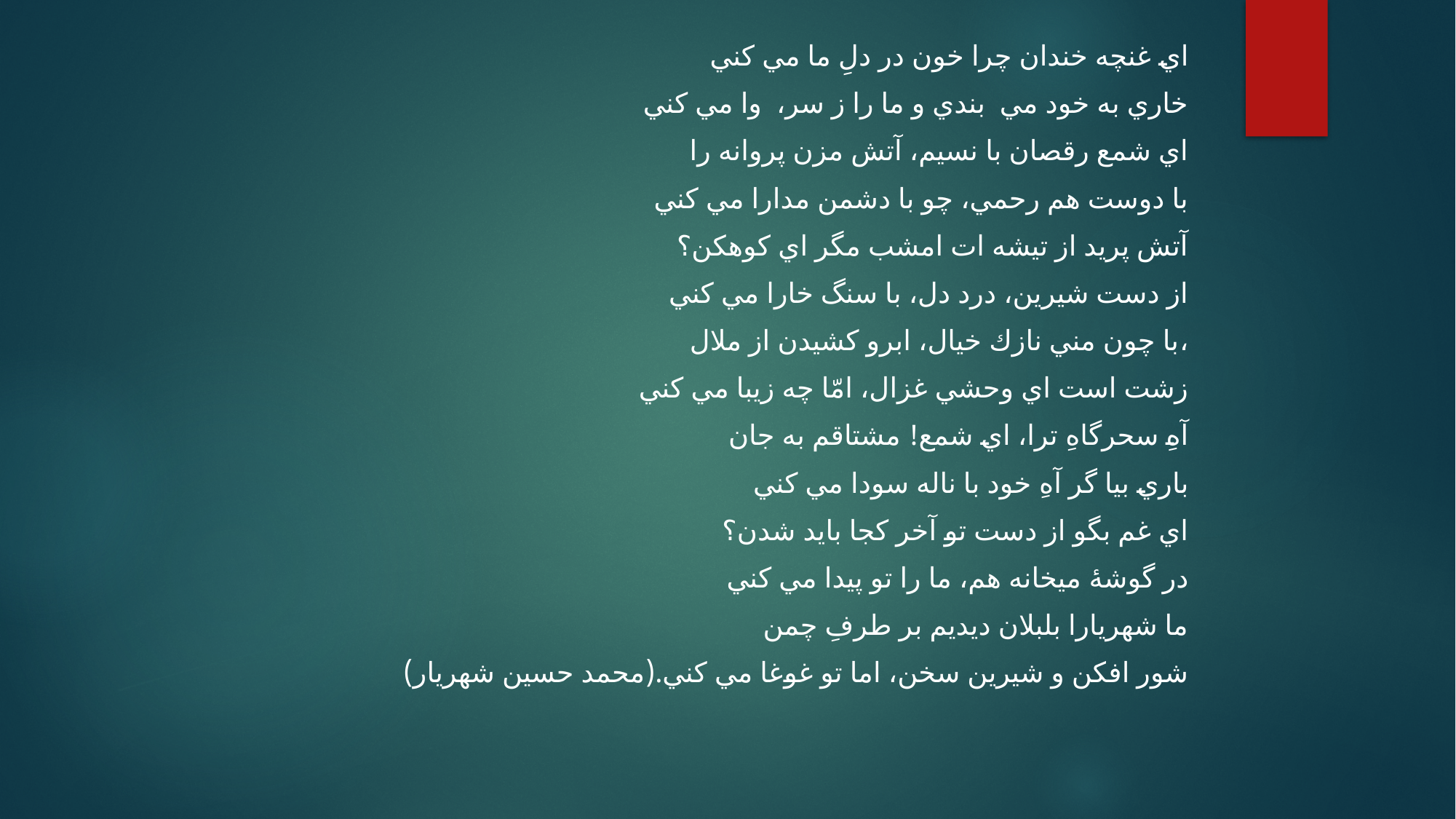

اي غنچه خندان چرا خون در دلِ ما مي كني
خاري به خود مي  بندي و ما را ز سر،  وا مي كني
اي شمع رقصان با نسيم، آتش مزن پروانه را
با دوست هم رحمي، چو با دشمن مدارا مي كني
آتش پريد از تيشه ات امشب مگر اي كوهكن؟
از دست شيرين، درد دل، با سنگ خارا مي كني
با چون مني نازك خيال، ابرو كشيدن از ملال،
زشت است اي وحشي غزال، امّا چه زيبا مي كني
آهِ سحرگاهِ ترا، اي شمع! مشتاقم به جان
باري بيا گر آهِ خود با ناله سودا مي كني
اي غم بگو از دست تو آخر كجا بايد شدن؟
در گوشۀ ميخانه هم، ما را تو پيدا مي كني
ما شهريارا بلبلان ديديم بر طرفِ چمن
شور افكن و شيرين سخن، اما تو غوغا مي كني.(محمد حسین شهریار)